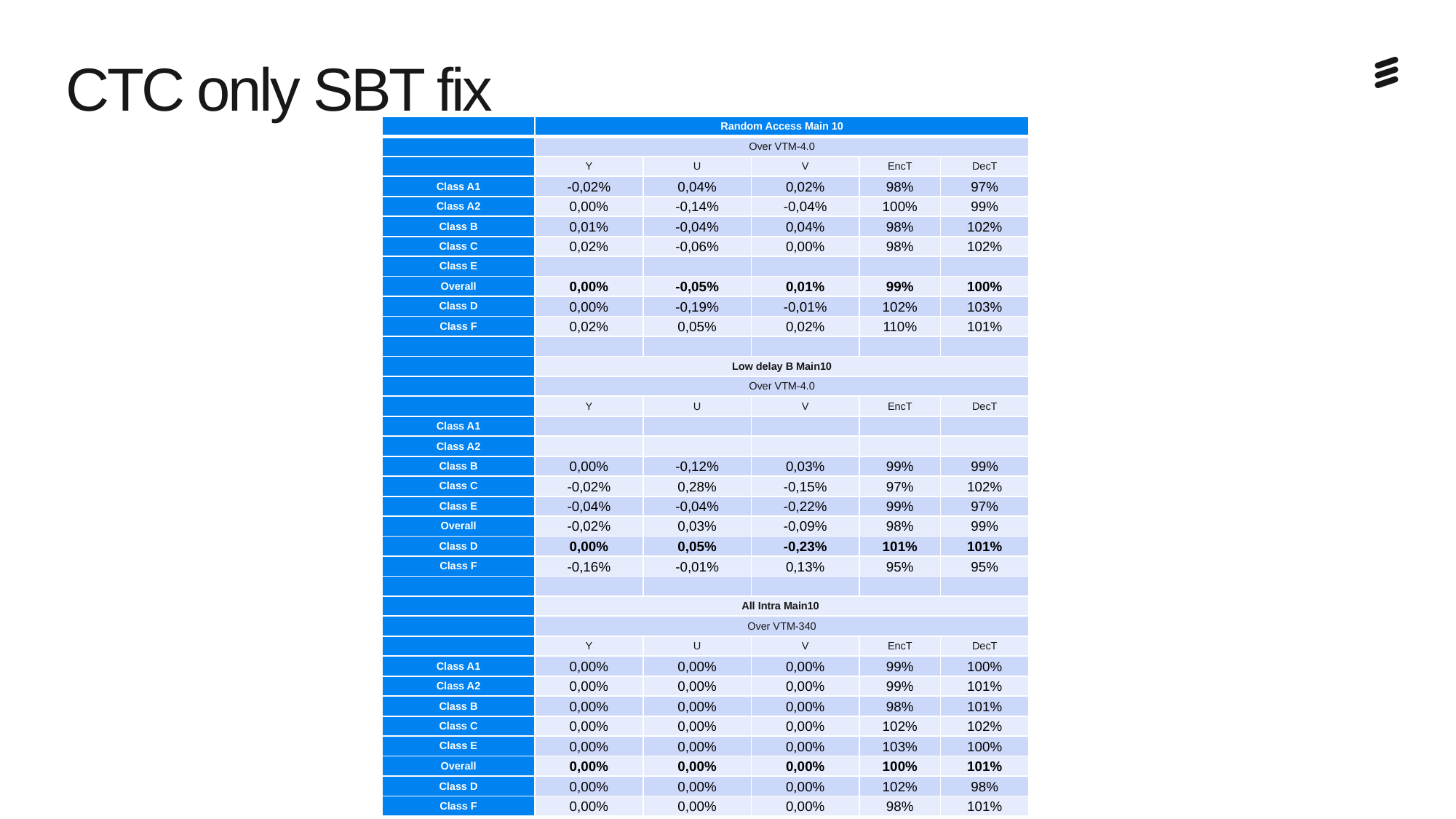

# CTC only SBT fix
|  | Random Access Main 10 |  |  |  |  |
| --- | --- | --- | --- | --- | --- |
|  | Over VTM-4.0 |  |  |  |  |
|  | Y | U | V | EncT | DecT |
| Class A1 | -0,02% | 0,04% | 0,02% | 98% | 97% |
| Class A2 | 0,00% | -0,14% | -0,04% | 100% | 99% |
| Class B | 0,01% | -0,04% | 0,04% | 98% | 102% |
| Class C | 0,02% | -0,06% | 0,00% | 98% | 102% |
| Class E |  |  |  |  |  |
| Overall | 0,00% | -0,05% | 0,01% | 99% | 100% |
| Class D | 0,00% | -0,19% | -0,01% | 102% | 103% |
| Class F | 0,02% | 0,05% | 0,02% | 110% | 101% |
|  |  |  |  |  |  |
|  | Low delay B Main10 |  |  |  |  |
|  | Over VTM-4.0 |  |  |  |  |
|  | Y | U | V | EncT | DecT |
| Class A1 |  |  |  |  |  |
| Class A2 |  |  |  |  |  |
| Class B | 0,00% | -0,12% | 0,03% | 99% | 99% |
| Class C | -0,02% | 0,28% | -0,15% | 97% | 102% |
| Class E | -0,04% | -0,04% | -0,22% | 99% | 97% |
| Overall | -0,02% | 0,03% | -0,09% | 98% | 99% |
| Class D | 0,00% | 0,05% | -0,23% | 101% | 101% |
| Class F | -0,16% | -0,01% | 0,13% | 95% | 95% |
|  |  |  |  |  |  |
|  | All Intra Main10 |  |  |  |  |
|  | Over VTM-340 |  |  |  |  |
|  | Y | U | V | EncT | DecT |
| Class A1 | 0,00% | 0,00% | 0,00% | 99% | 100% |
| Class A2 | 0,00% | 0,00% | 0,00% | 99% | 101% |
| Class B | 0,00% | 0,00% | 0,00% | 98% | 101% |
| Class C | 0,00% | 0,00% | 0,00% | 102% | 102% |
| Class E | 0,00% | 0,00% | 0,00% | 103% | 100% |
| Overall | 0,00% | 0,00% | 0,00% | 100% | 101% |
| Class D | 0,00% | 0,00% | 0,00% | 102% | 98% |
| Class F | 0,00% | 0,00% | 0,00% | 98% | 101% |